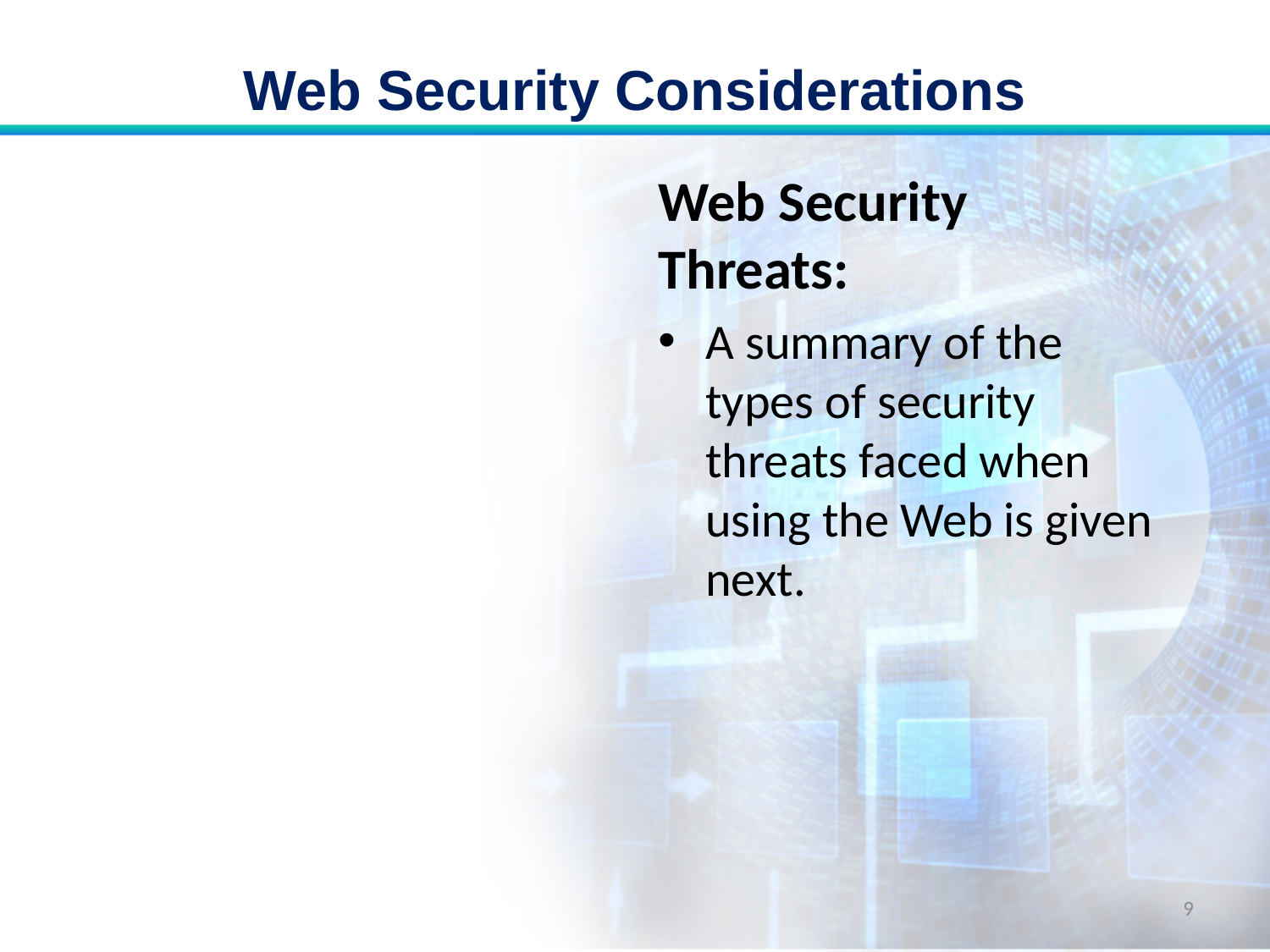

# Web Security Considerations
Web Security Threats:
A summary of the types of security threats faced when using the Web is given next.
9